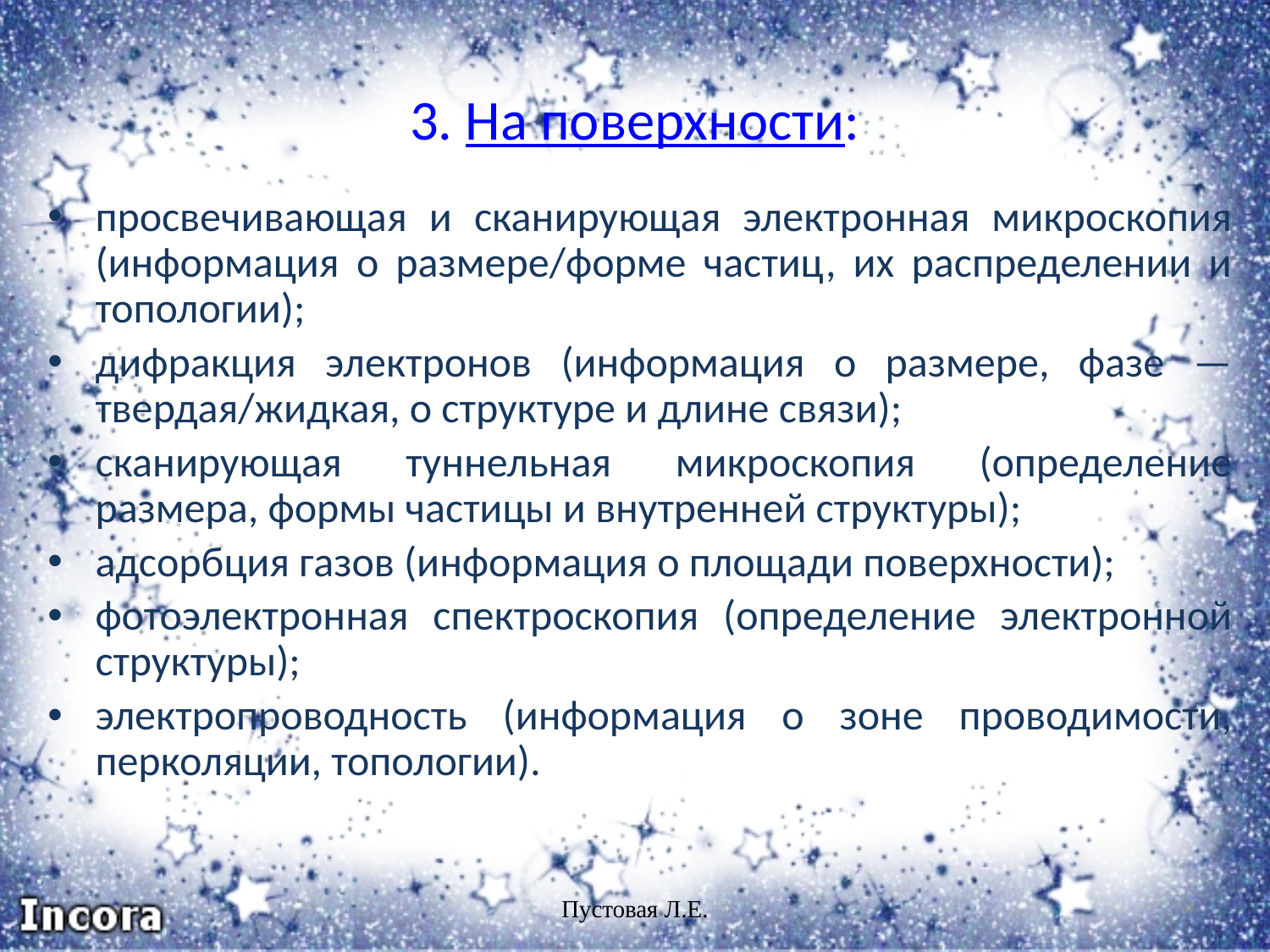

# 3. На поверхности:
просвечивающая и сканирующая электронная микроскопия (информация о размере/форме частиц, их распределении и топологии);
дифракция электронов (информация о размере, фазе — твердая/жидкая, о структуре и длине связи);
сканирующая туннельная микроскопия (определение размера, формы частицы и внутренней структуры);
адсорбция газов (информация о площади поверхности);
фотоэлектронная спектроскопия (определение электронной структуры);
электропроводность (информация о зоне проводимости, перколяции, топологии).
Пустовая Л.Е.
4